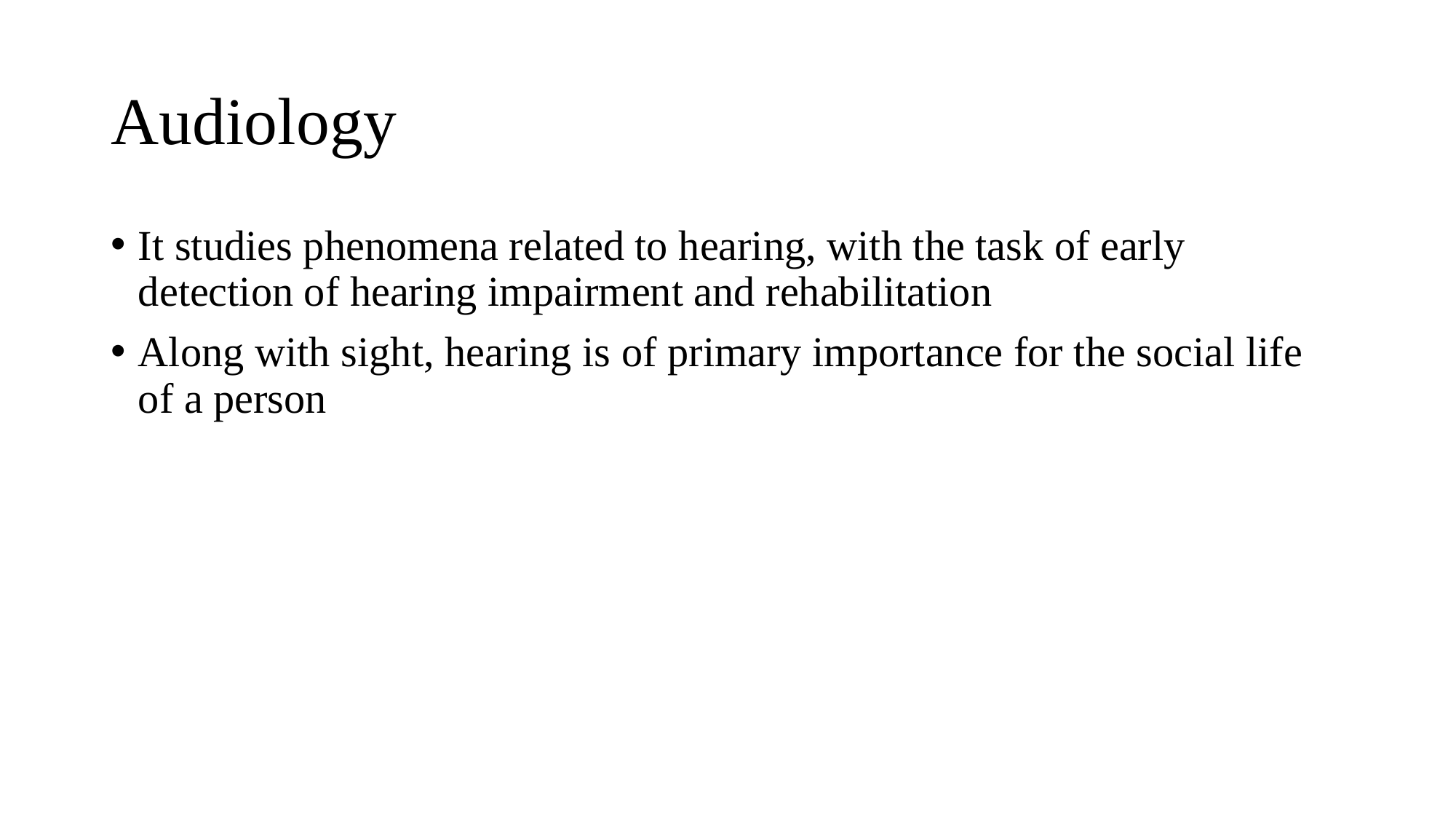

# Audiology
It studies phenomena related to hearing, with the task of early detection of hearing impairment and rehabilitation
Along with sight, hearing is of primary importance for the social life of a person